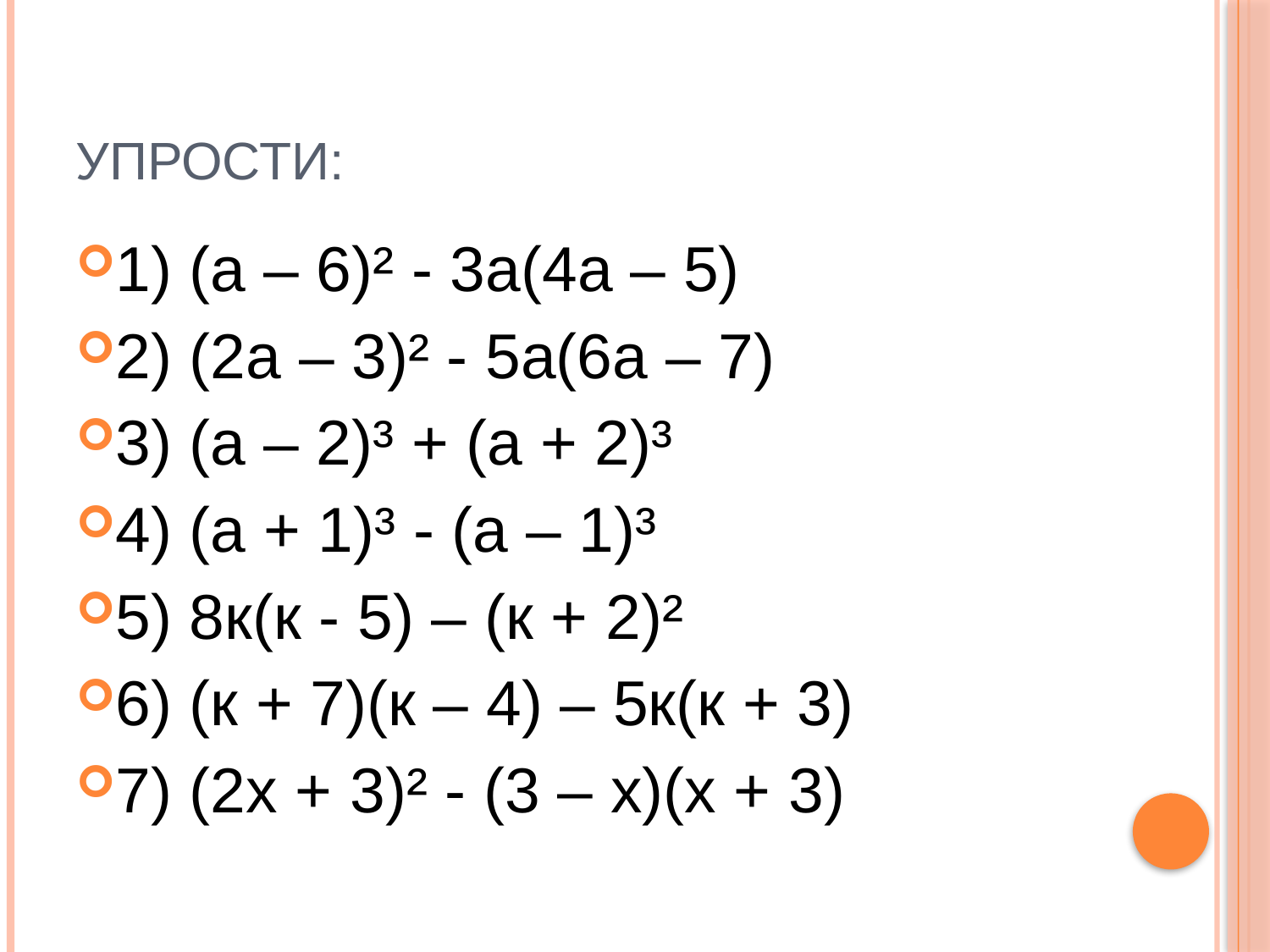

# Упрости:
1) (а – 6)² - 3а(4а – 5)
2) (2а – 3)² - 5а(6а – 7)
3) (а – 2)³ + (а + 2)³
4) (а + 1)³ - (а – 1)³
5) 8к(к - 5) – (к + 2)²
6) (к + 7)(к – 4) – 5к(к + 3)
7) (2х + 3)² - (3 – х)(х + 3)